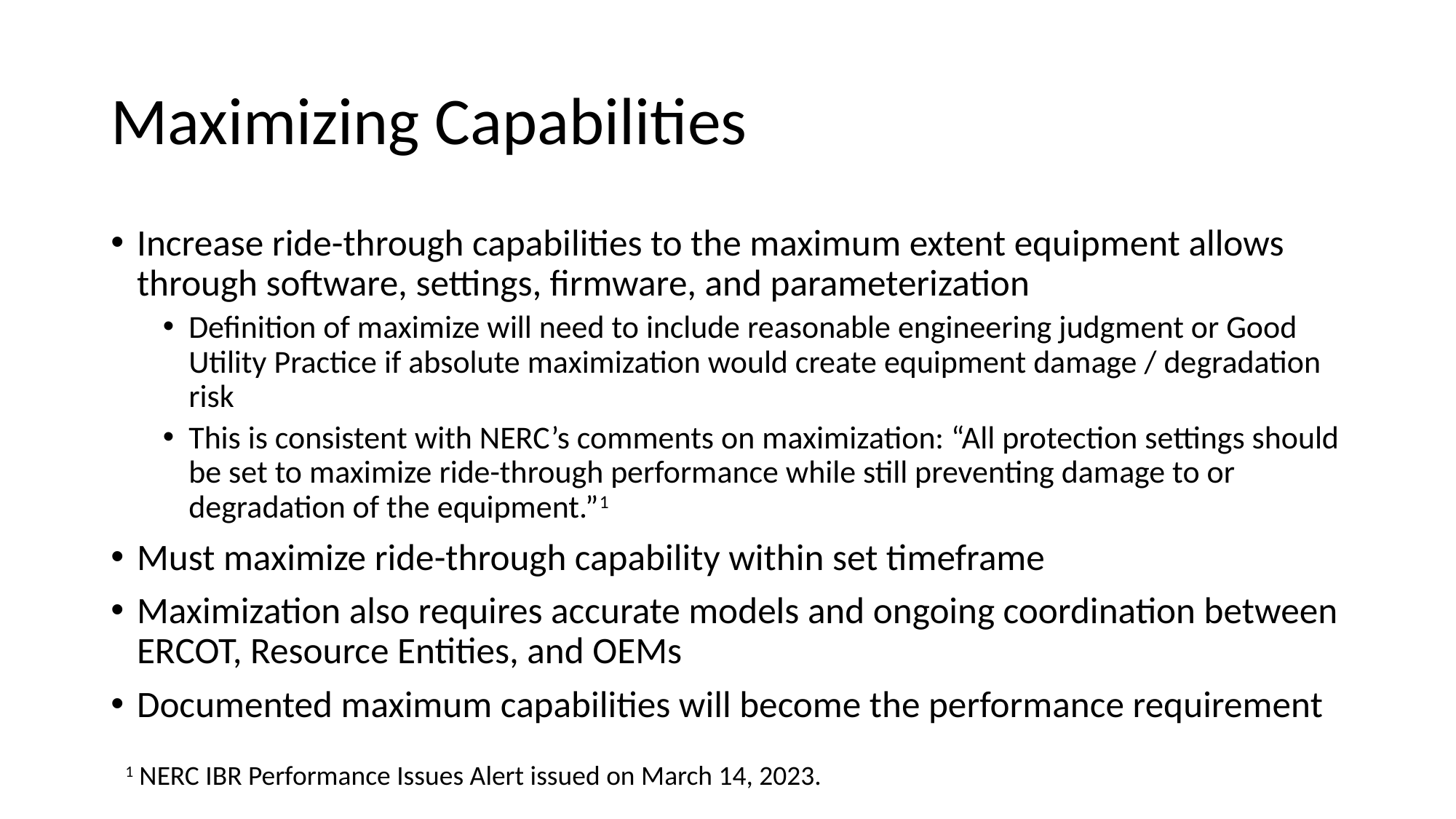

# Maximizing Capabilities
Increase ride-through capabilities to the maximum extent equipment allows through software, settings, firmware, and parameterization
Definition of maximize will need to include reasonable engineering judgment or Good Utility Practice if absolute maximization would create equipment damage / degradation risk
This is consistent with NERC’s comments on maximization: “All protection settings should be set to maximize ride-through performance while still preventing damage to or degradation of the equipment.”1
Must maximize ride-through capability within set timeframe
Maximization also requires accurate models and ongoing coordination between ERCOT, Resource Entities, and OEMs
Documented maximum capabilities will become the performance requirement
1 NERC IBR Performance Issues Alert issued on March 14, 2023.